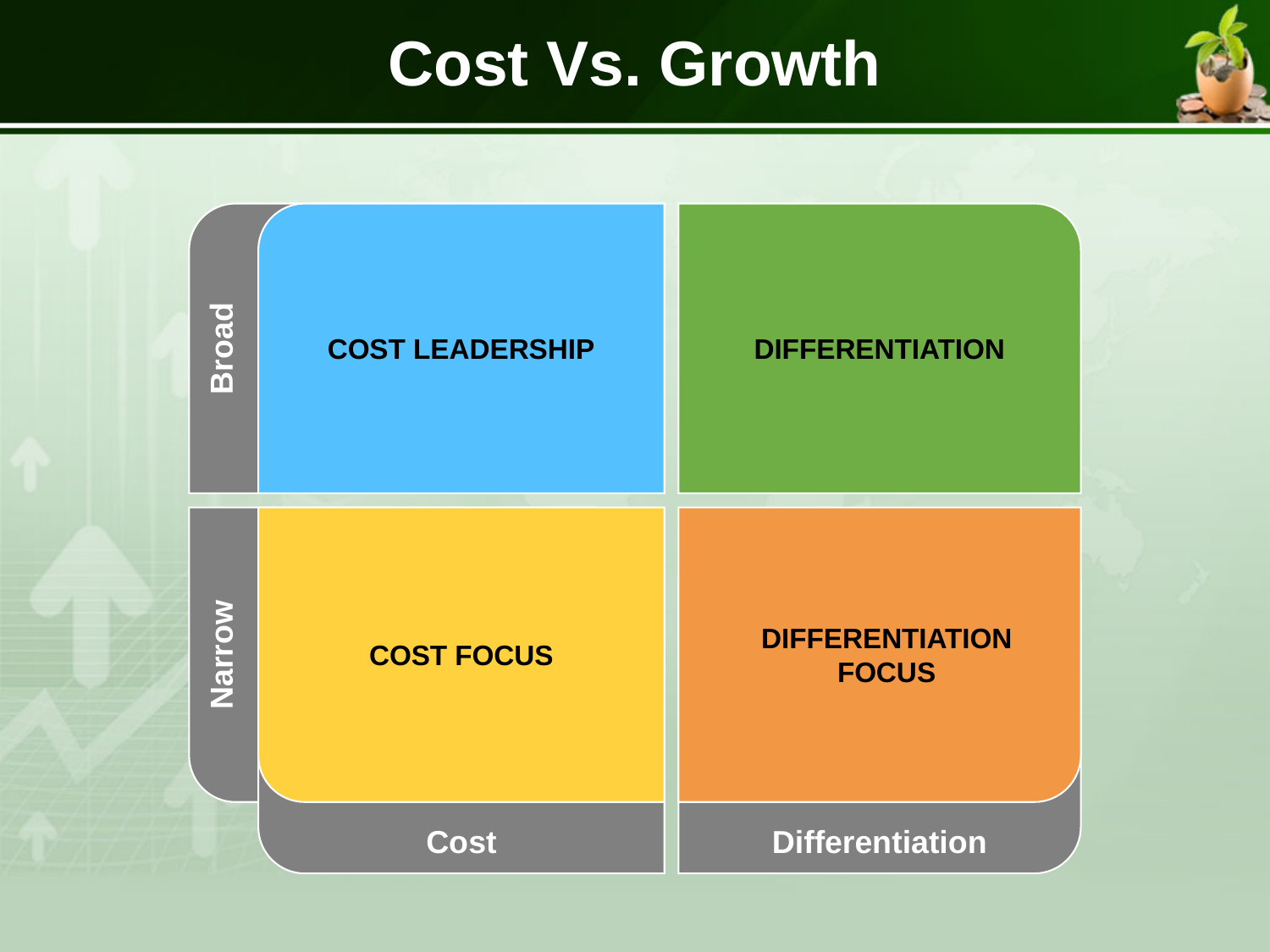

Cost Vs. Growth

Broad
COST LEADERSHIP
DIFFERENTIATION
Narrow
DIFFERENTIATION FOCUS
COST FOCUS
Cost
Differentiation